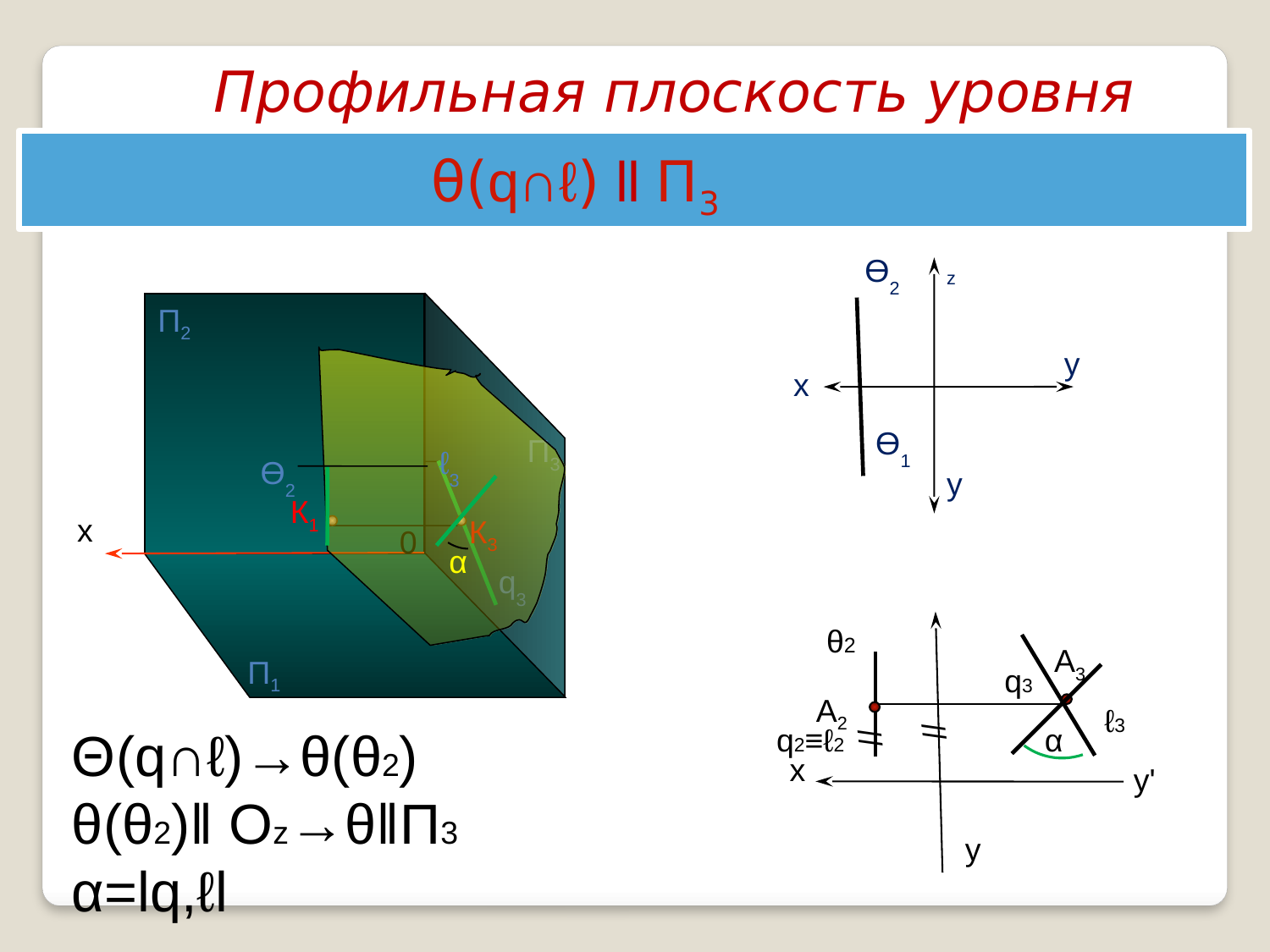

Профильная плоскость уровня

θ(q∩ℓ) ll П3
Ө2
z

П2
у

x

Ө1
П3
ℓ3
Ө2
у

К1
x
К3

0

α

q3

θ2

А3

П1

q3

А2

ℓ3

q2≡ℓ2
α
Θ(q∩ℓ)→θ(θ2)
θ(θ2)‖ Оz→θ‖П3
α=lq,ℓl

//
//
х
yʹ

y